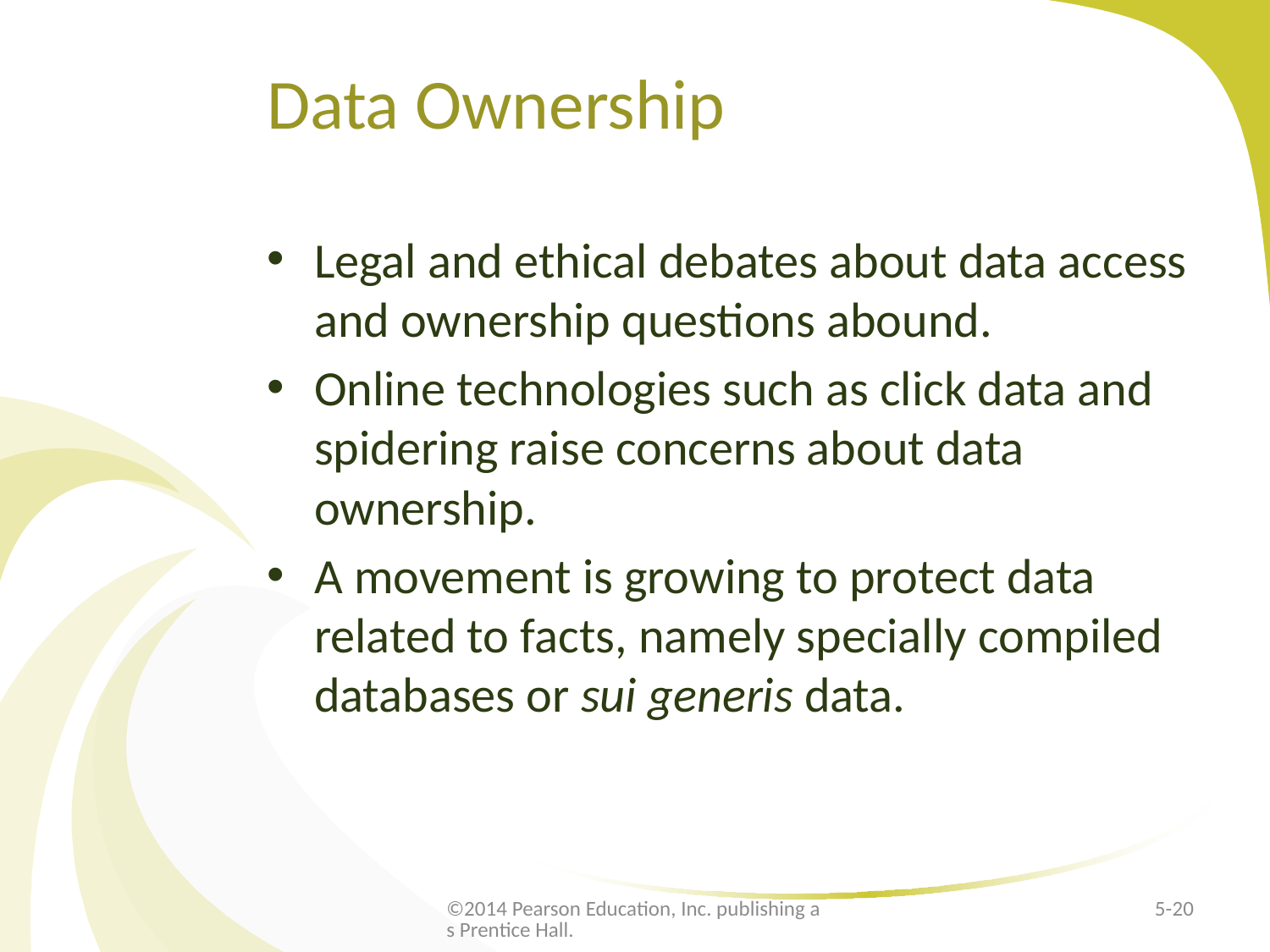

# Data Ownership
Legal and ethical debates about data access and ownership questions abound.
Online technologies such as click data and spidering raise concerns about data ownership.
A movement is growing to protect data related to facts, namely specially compiled databases or sui generis data.
©2014 Pearson Education, Inc. publishing as Prentice Hall.
5-20